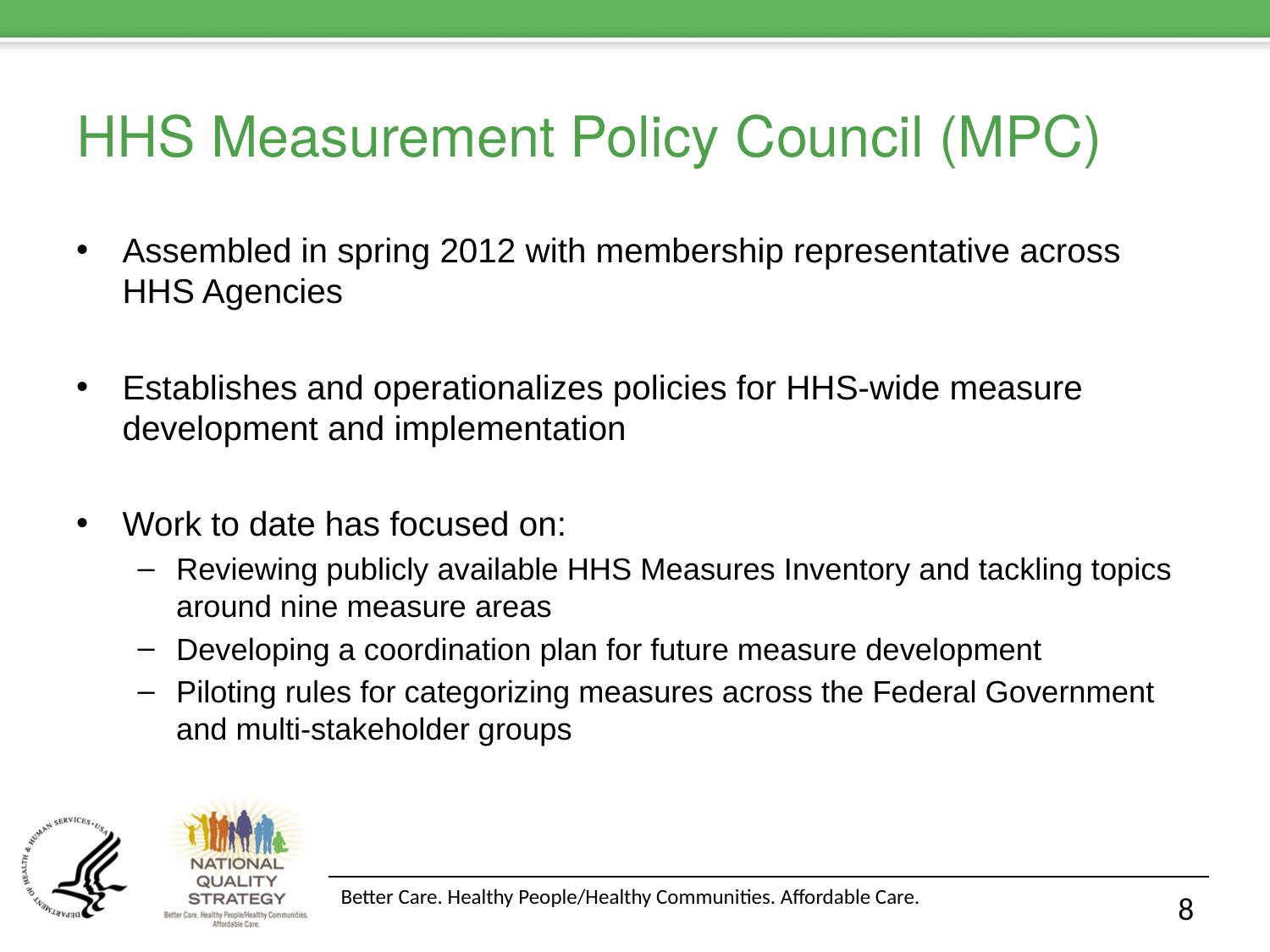

# HHS Measurement Policy Council (MPC)
Assembled in spring 2012 with membership representative across HHS Agencies

Establishes and operationalizes policies for HHS-wide measure development and implementation

Work to date has focused on:
Reviewing publicly available HHS Measures Inventory and tackling topics around nine measure areas
Developing a coordination plan for future measure development
Piloting rules for categorizing measures across the Federal Government and multi-stakeholder groups

8